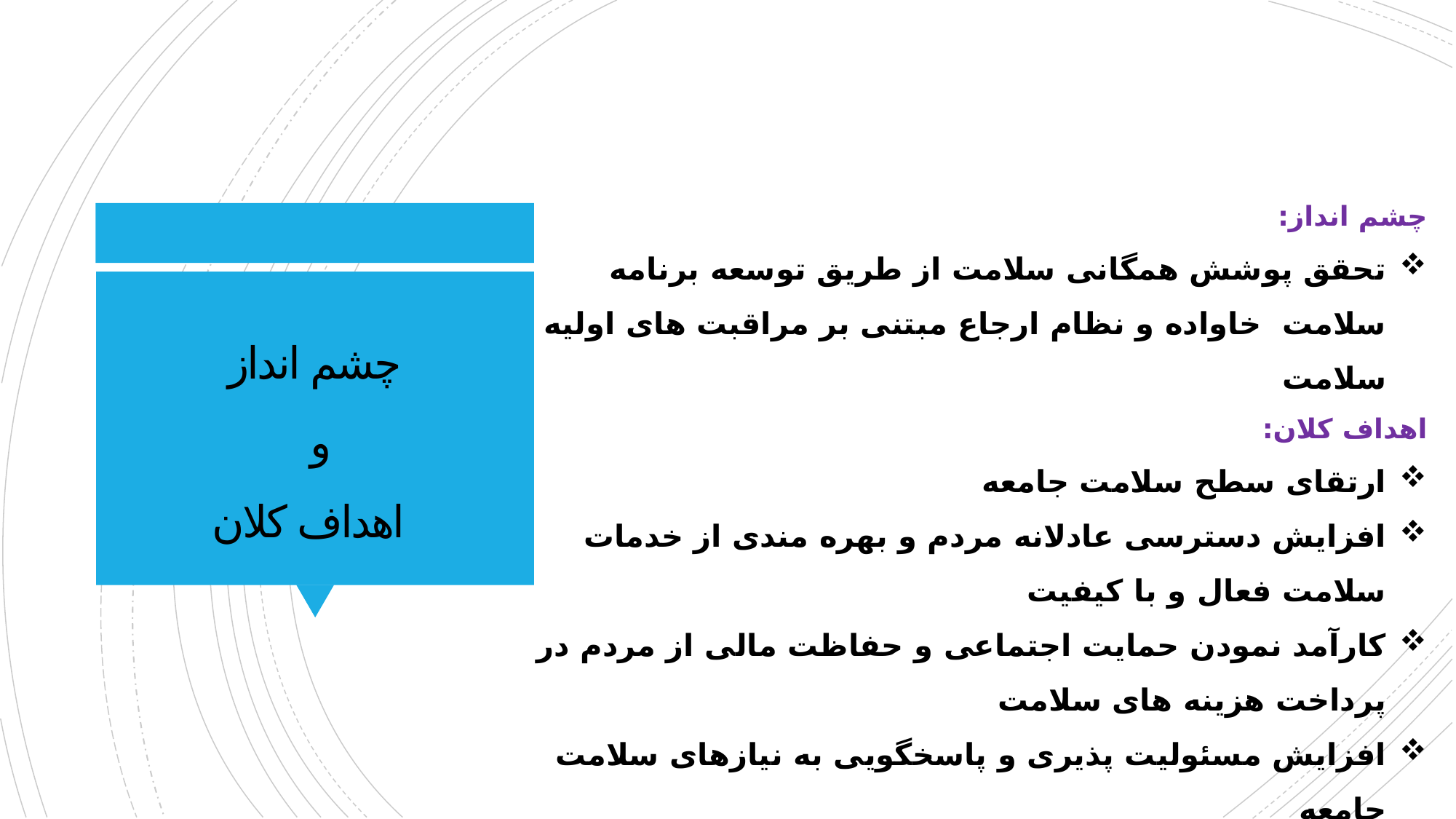

چشم انداز:
تحقق پوشش همگانی سلامت از طریق توسعه برنامه سلامت  خاواده و نظام ارجاع مبتنی بر مراقبت های اولیه سلامت
اهداف کلان:
ارتقای سطح سلامت جامعه
افزایش دسترسی عادلانه مردم و بهره مندی از خدمات سلامت فعال و با کیفیت
کارآمد نمودن حمایت اجتماعی و حفاظت مالی از مردم در پرداخت هزینه های سلامت
افزایش مسئولیت پذیری و پاسخگویی به نیازهای سلامت جامعه
افزایش فرزند آوری، حفظ و ارتقاء جوانی
# چشم انداز و اهداف کلان